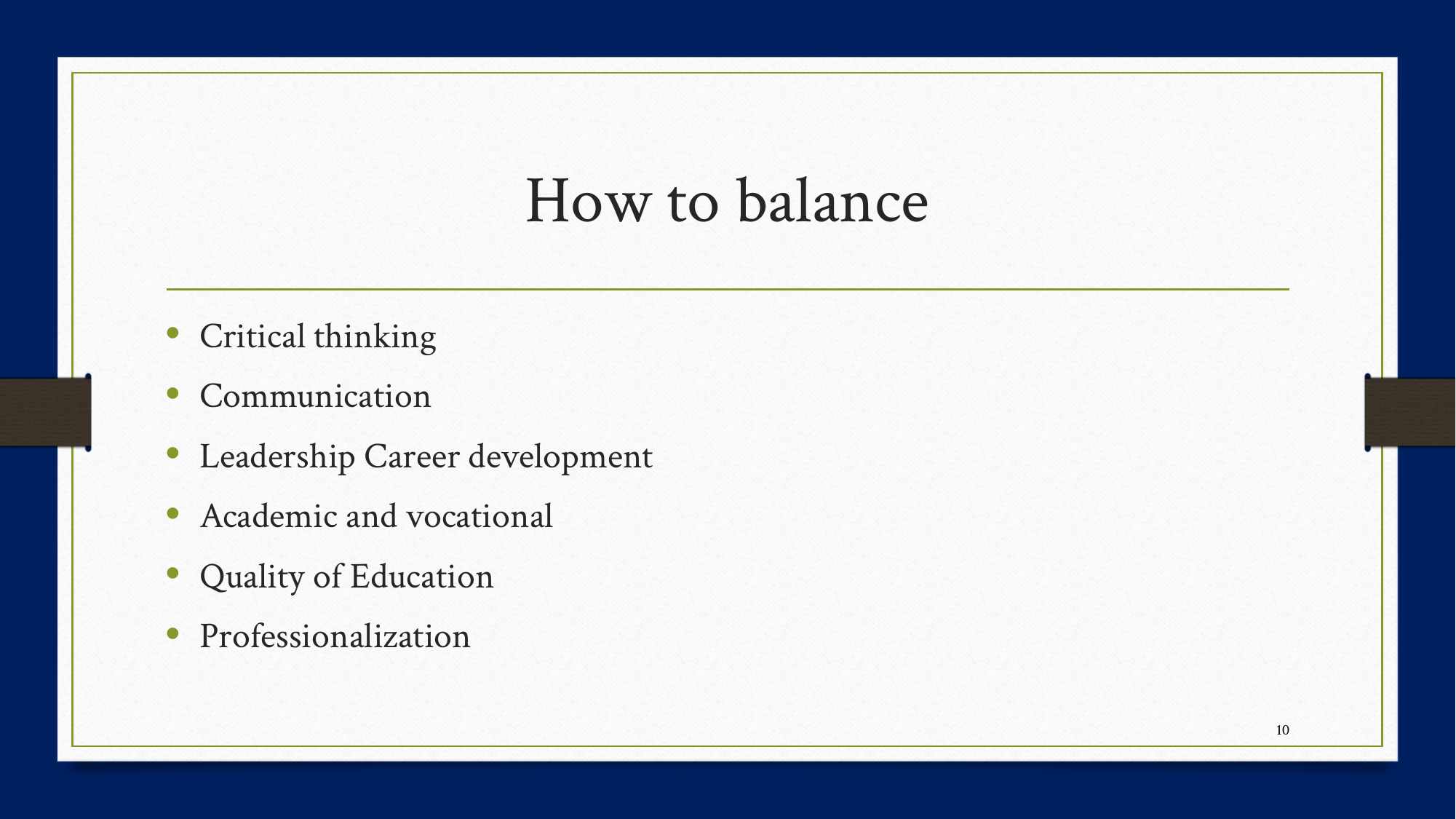

# How to balance
Critical thinking
Communication
Leadership Career development
Academic and vocational
Quality of Education
Professionalization

10